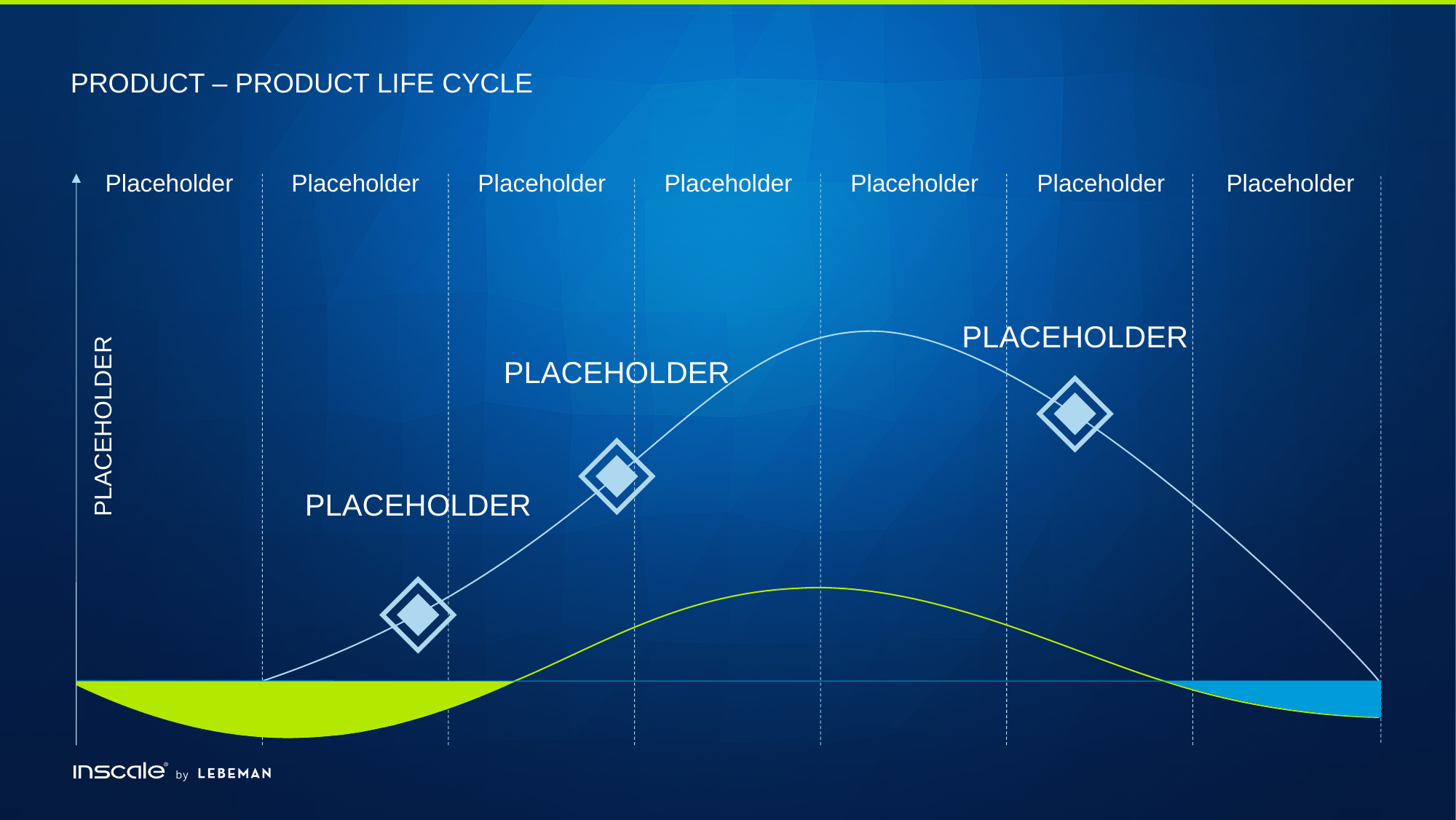

# Product – Product Life Cycle

Placeholder
Placeholder
Placeholder
Placeholder
Placeholder
Placeholder
Placeholder
PLACEHOLDER

PLACEHOLDER

PLACEHOLDER

PLACEHOLDER